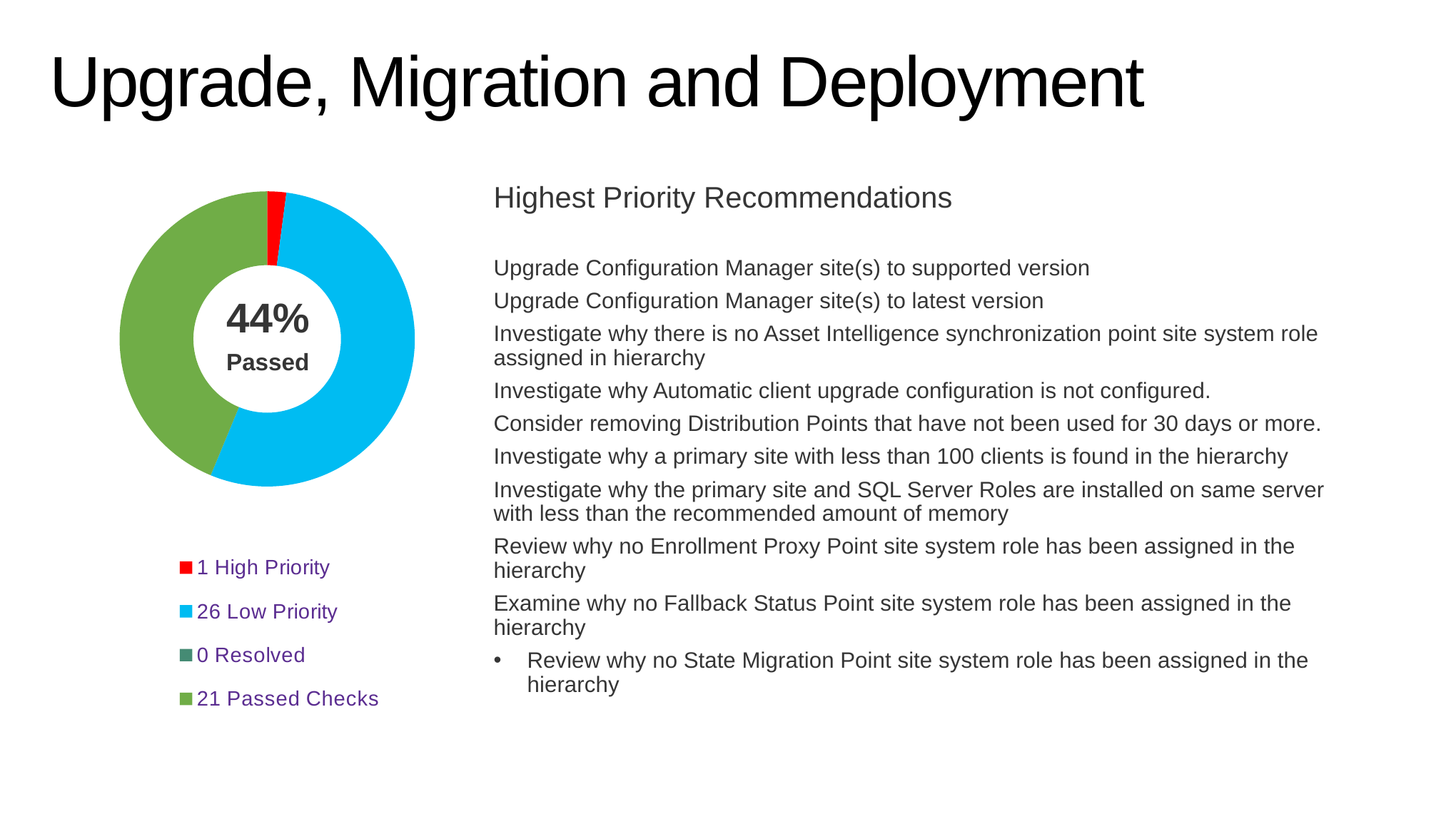

# Upgrade, Migration and Deployment

### Chart

| Category | Column1 |
|---|---|
| 1 High Priority  | 1.0 |
|  | None |
| 26 Low Priority | 26.0 |
|  | None |
| 0 Resolved | 0.0 |
|  | None |
| 21 Passed Checks | 21.0 |
Highest Priority Recommendations

Upgrade Configuration Manager site(s) to supported version
Upgrade Configuration Manager site(s) to latest version
Investigate why there is no Asset Intelligence synchronization point site system role assigned in hierarchy
Investigate why Automatic client upgrade configuration is not configured.
Consider removing Distribution Points that have not been used for 30 days or more.
Investigate why a primary site with less than 100 clients is found in the hierarchy
Investigate why the primary site and SQL Server Roles are installed on same server with less than the recommended amount of memory
Review why no Enrollment Proxy Point site system role has been assigned in the hierarchy
Examine why no Fallback Status Point site system role has been assigned in the hierarchy
Review why no State Migration Point site system role has been assigned in the hierarchy
44%
Passed